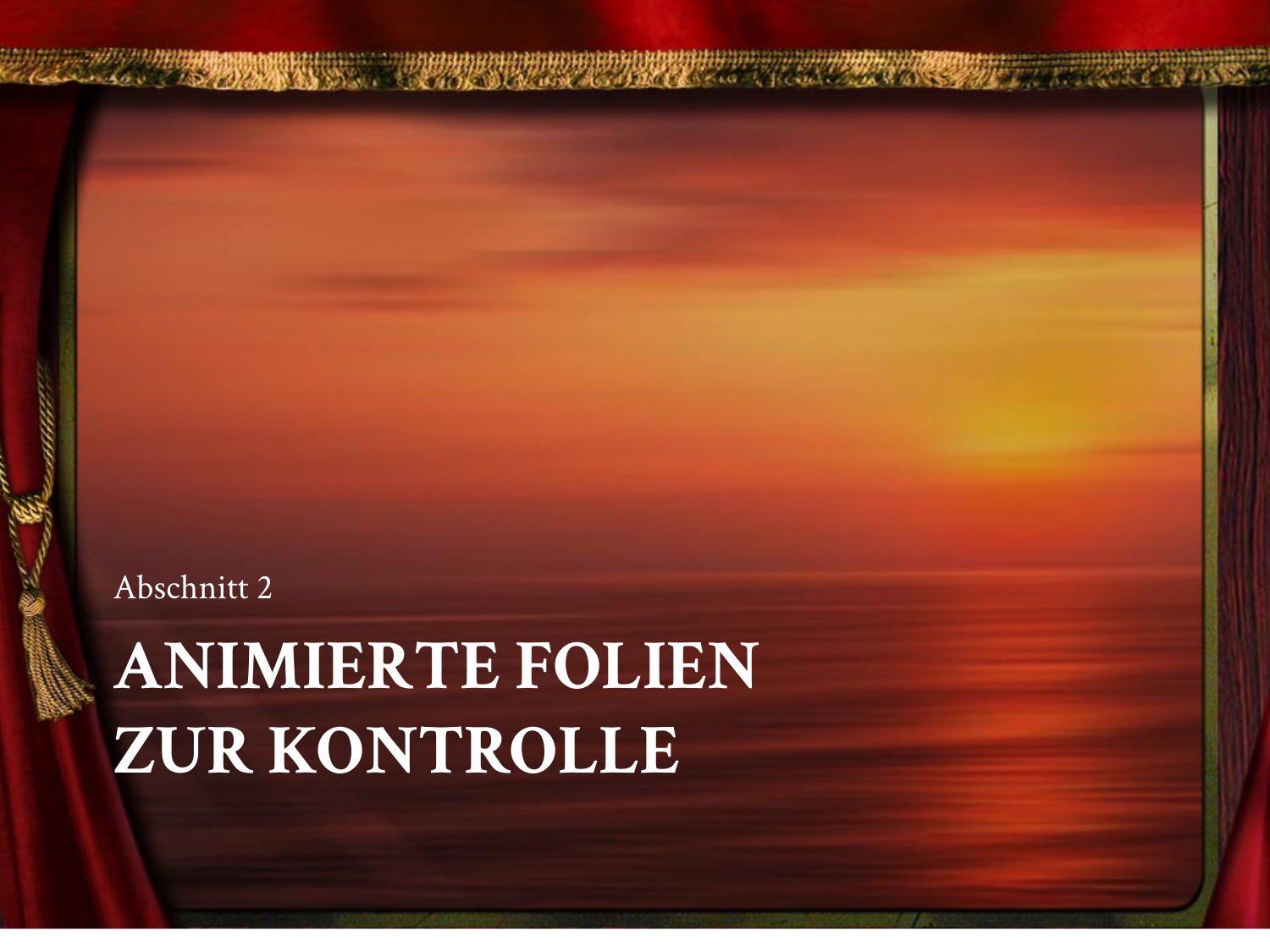

Abschnitt 2
# Animierte Folien zur Kontrolle